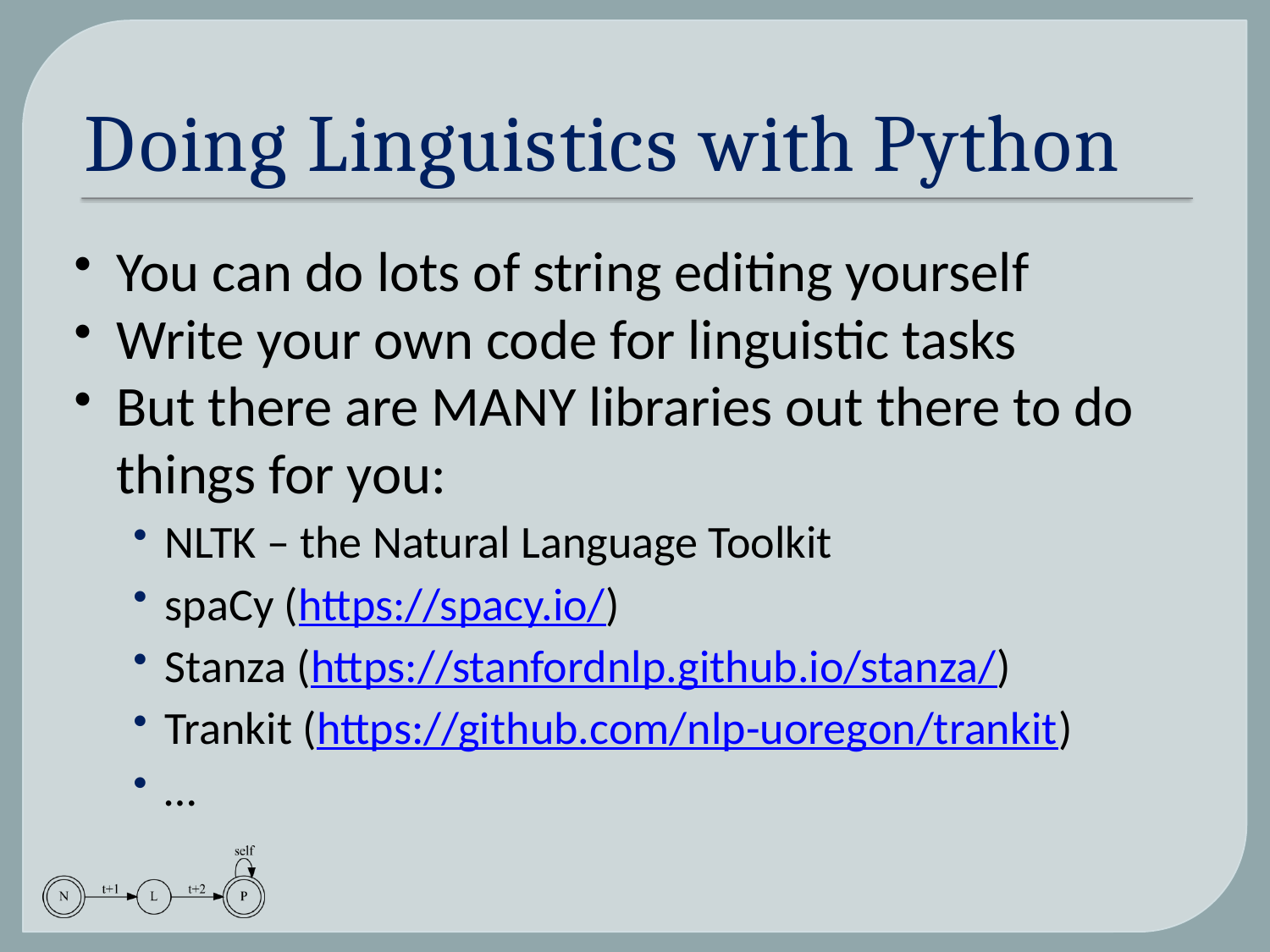

# Doing Linguistics with Python
You can do lots of string editing yourself
Write your own code for linguistic tasks
But there are MANY libraries out there to do things for you:
NLTK – the Natural Language Toolkit
spaCy (https://spacy.io/)
Stanza (https://stanfordnlp.github.io/stanza/)
Trankit (https://github.com/nlp-uoregon/trankit)
…